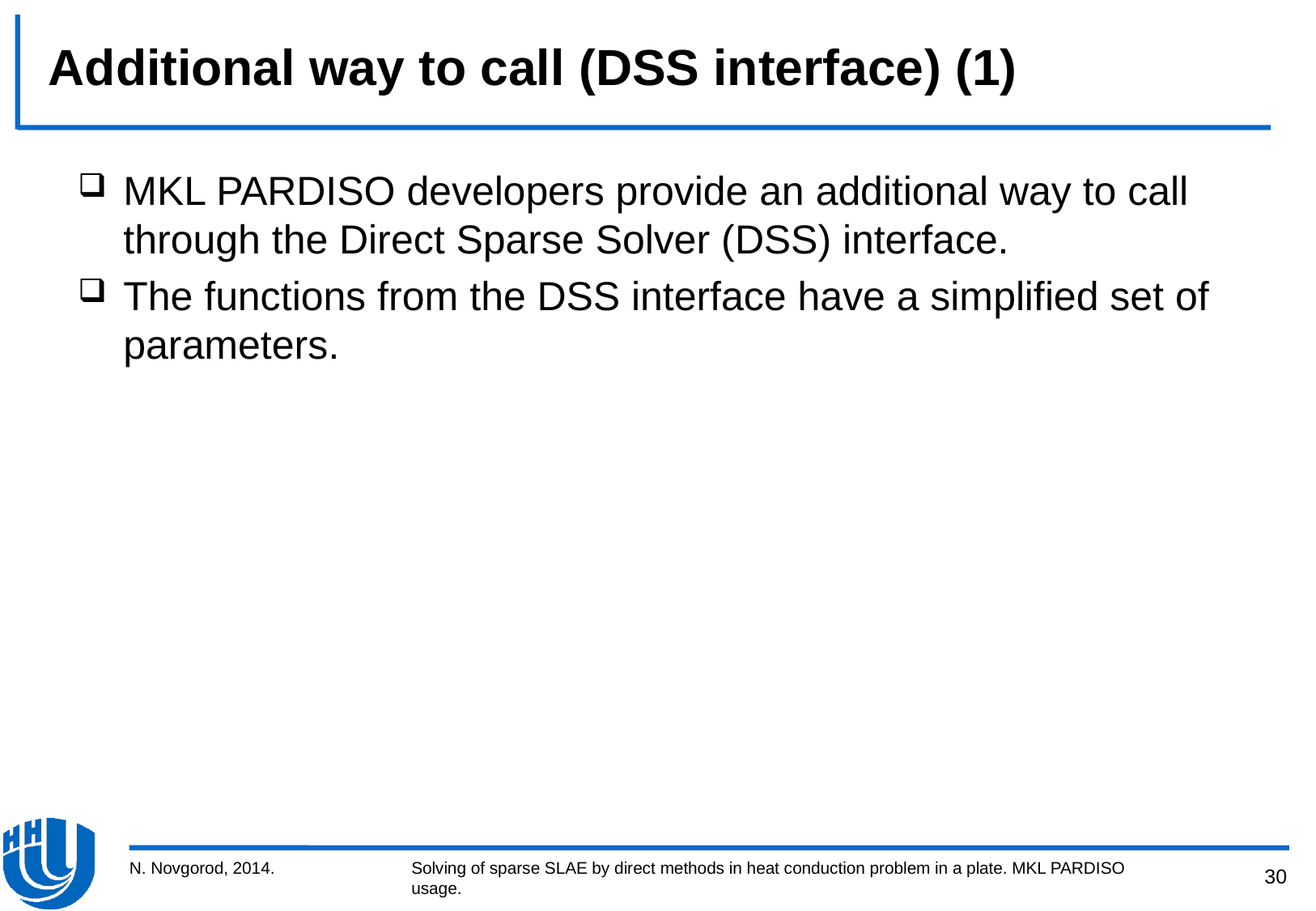

# Additional way to call (DSS interface) (1)
MKL PARDISO developers provide an additional way to call through the Direct Sparse Solver (DSS) interface.
The functions from the DSS interface have a simplified set of parameters.
N. Novgorod, 2014.
Solving of sparse SLAE by direct methods in heat conduction problem in a plate. MKL PARDISO usage.